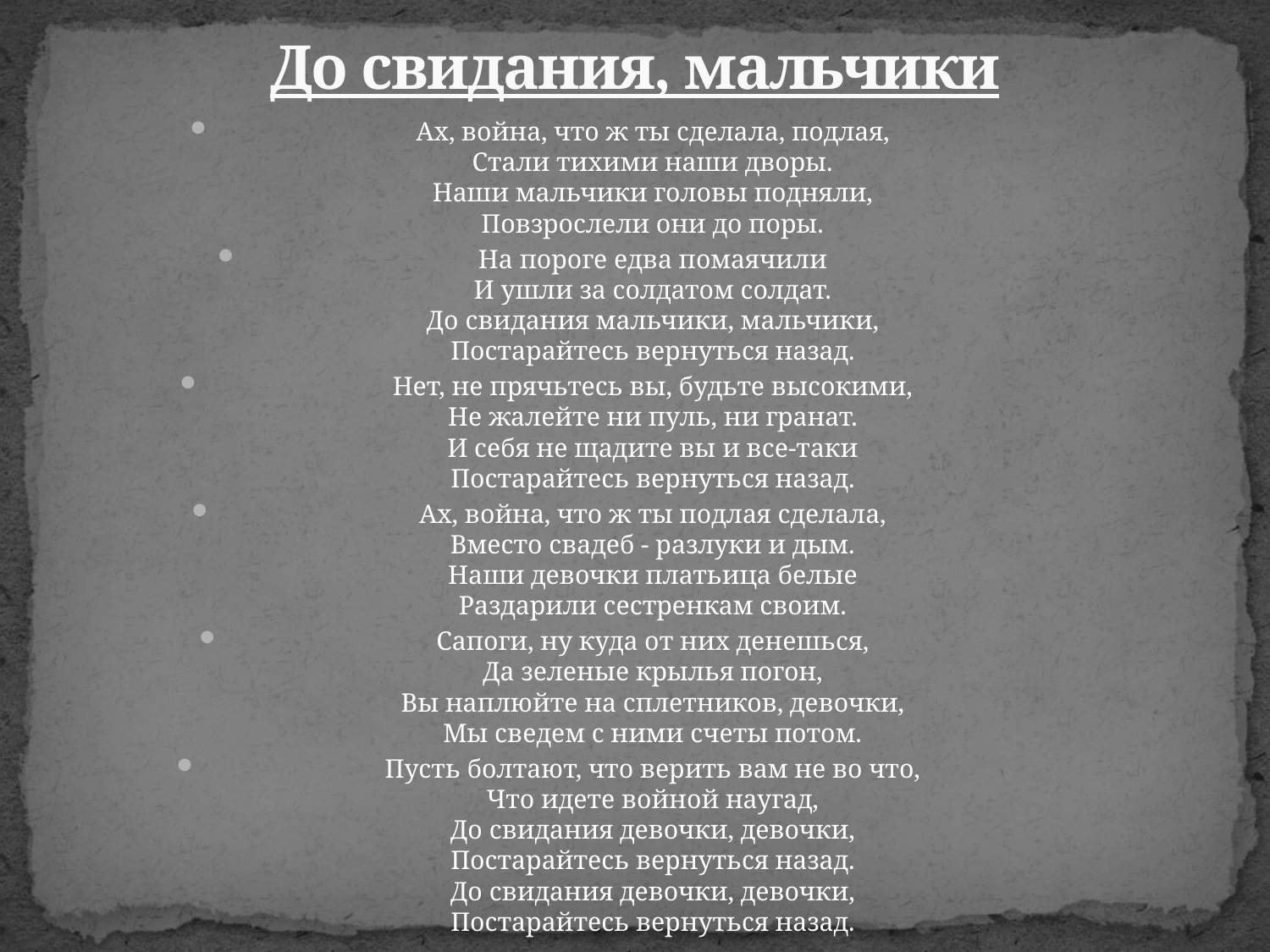

# До свидания, мальчики
Ах, война, что ж ты сделала, подлая,
Стали тихими наши дворы.
Наши мальчики головы подняли,
Повзрослели они до поры.
На пороге едва помаячили
И ушли за солдатом солдат.
До свидания мальчики, мальчики,
Постарайтесь вернуться назад.
Нет, не прячьтесь вы, будьте высокими,
Не жалейте ни пуль, ни гранат.
И себя не щадите вы и все-таки
Постарайтесь вернуться назад.
Ах, война, что ж ты подлая сделала,
Вместо свадеб - разлуки и дым.
Наши девочки платьица белые
Раздарили сестренкам своим.
Сапоги, ну куда от них денешься,
Да зеленые крылья погон,
Вы наплюйте на сплетников, девочки,
Мы сведем с ними счеты потом.
Пусть болтают, что верить вам не во что,
Что идете войной наугад,
До свидания девочки, девочки,
Постарайтесь вернуться назад.
До свидания девочки, девочки,
Постарайтесь вернуться назад.